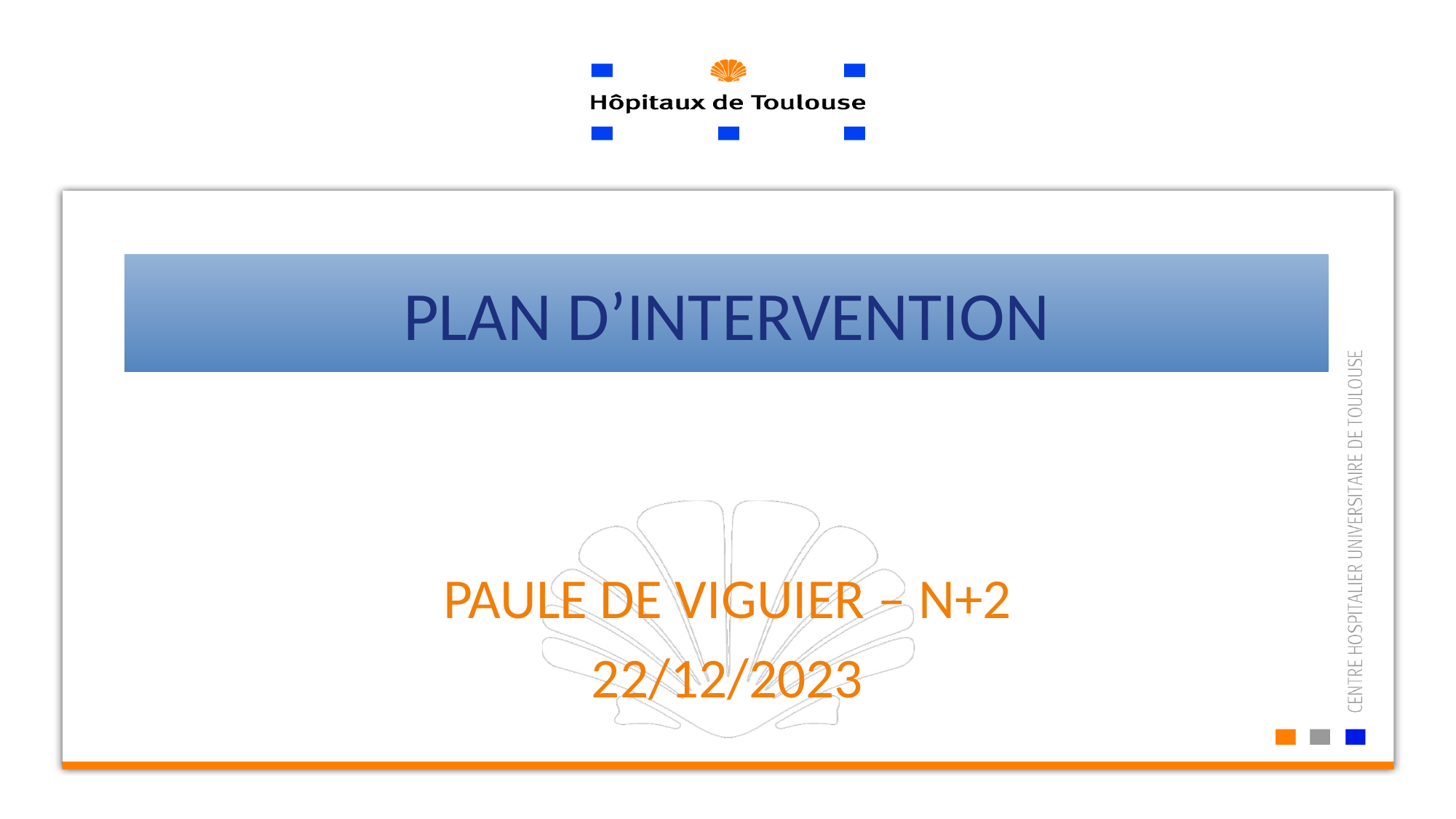

# PLAN D’INTERVENTION
PAULE DE VIGUIER – N+2
22/12/2023